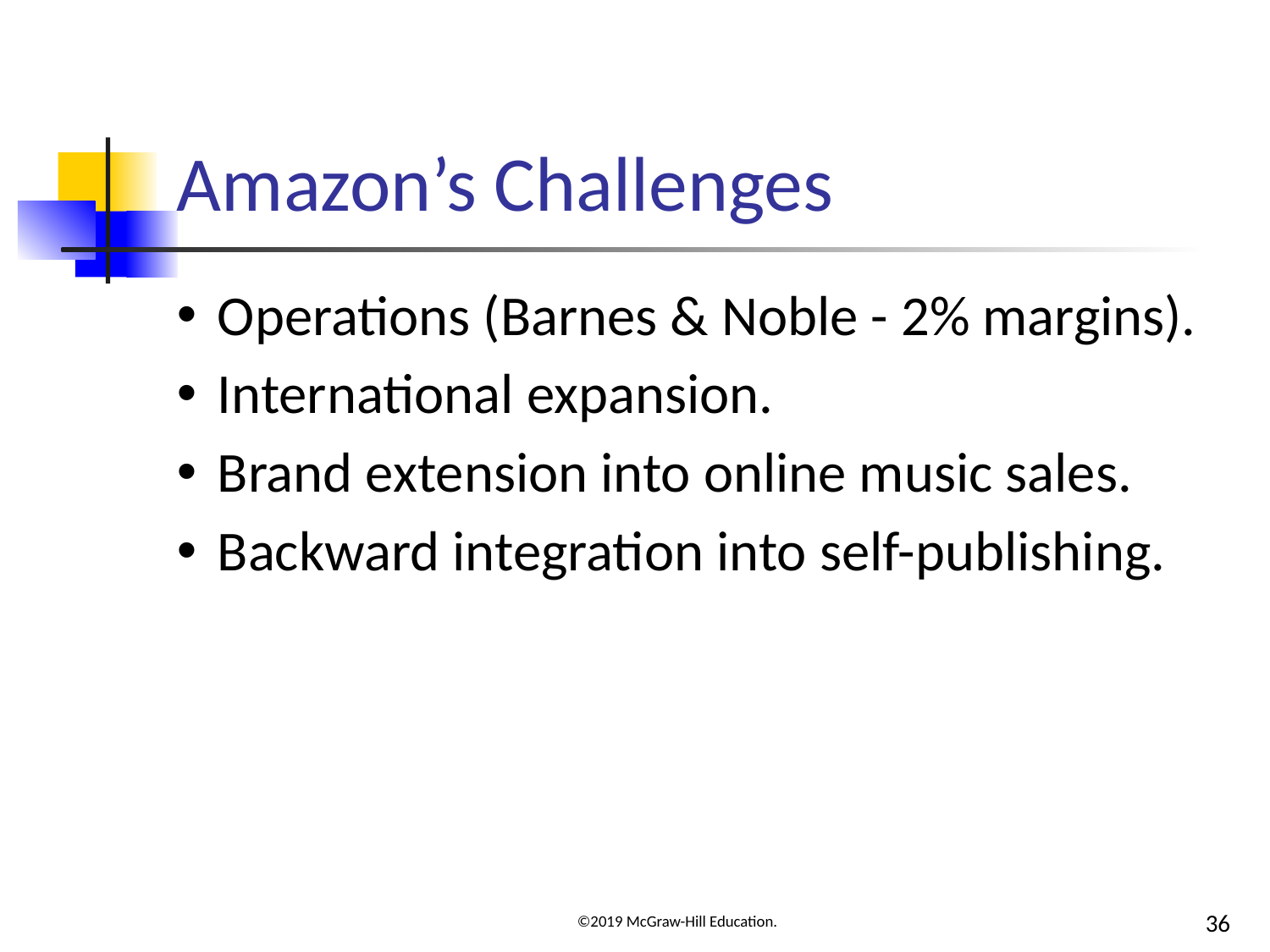

# Amazon’s Challenges
Operations (Barnes & Noble - 2% margins).
International expansion.
Brand extension into online music sales.
Backward integration into self-publishing.